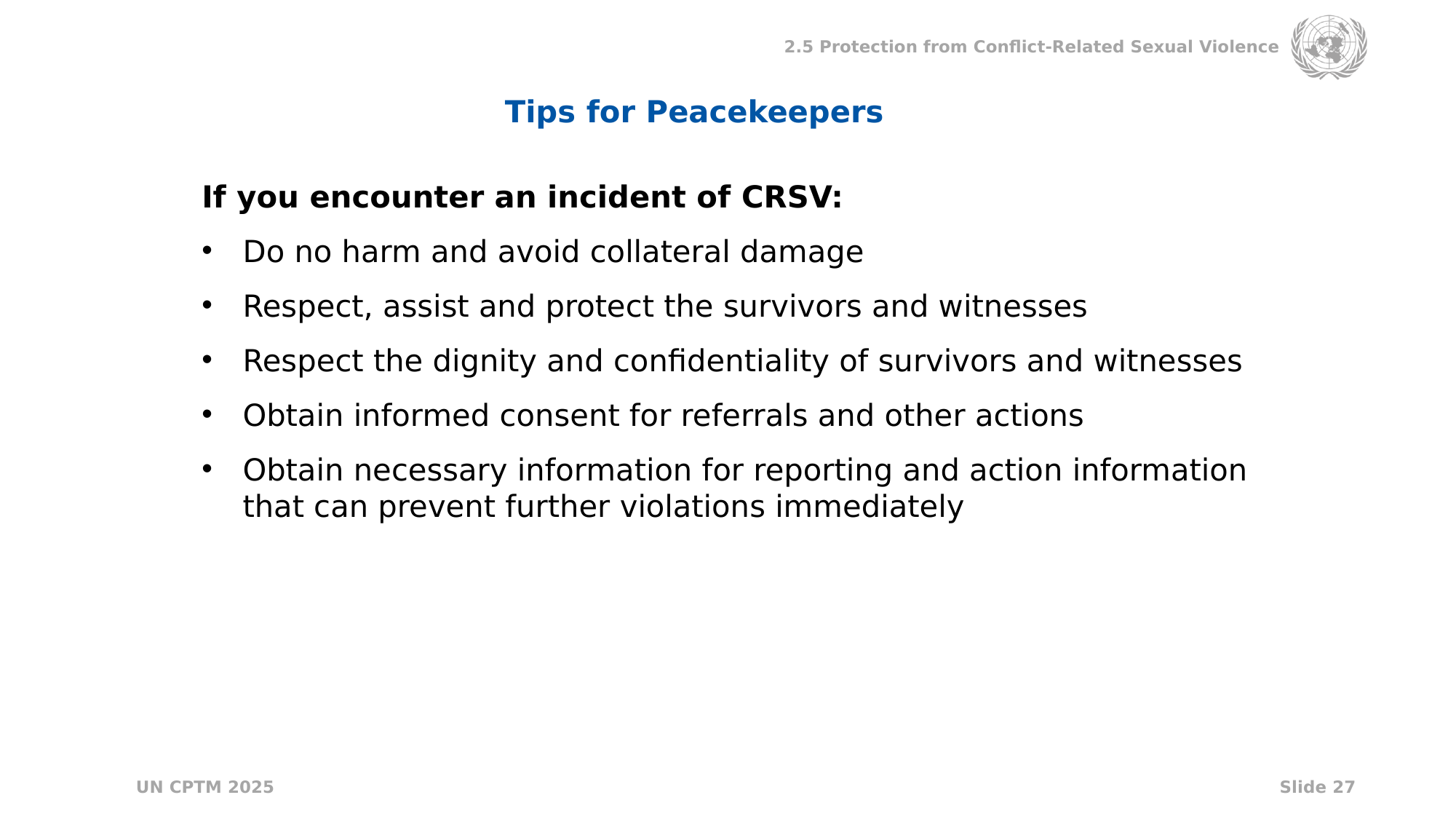

Tips for Peacekeepers
If you encounter an incident of CRSV:
Do no harm and avoid collateral damage
Respect, assist and protect the survivors and witnesses
Respect the dignity and confidentiality of survivors and witnesses
Obtain informed consent for referrals and other actions
Obtain necessary information for reporting and action information that can prevent further violations immediately